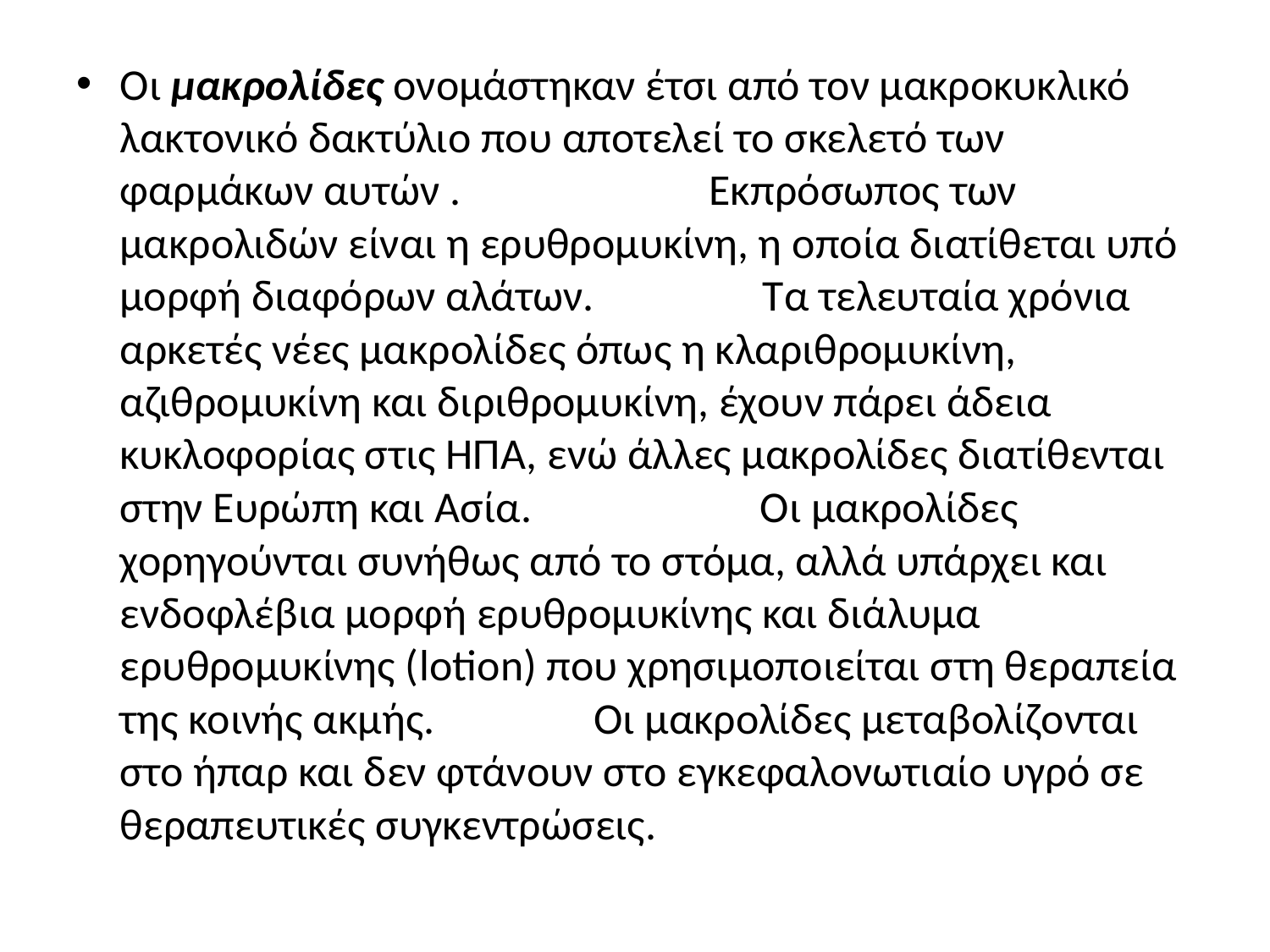

Οι μακρολίδες ονομάστηκαν έτσι από τον μακροκυκλικό λακτονικό δακτύλιο που αποτελεί το σκελετό των φαρμάκων αυτών .                         Εκπρόσωπος των μακρολιδών είναι η ερυθρομυκίνη, η οποία διατίθεται υπό μορφή διαφόρων αλάτων.                 Τα τελευταία χρόνια αρκετές νέες μακρολίδες όπως η κλαριθρομυκίνη, αζιθρομυκίνη και διριθρομυκίνη, έχουν πάρει άδεια κυκλοφορίας στις ΗΠΑ, ενώ άλλες μακρολίδες διατίθενται στην Ευρώπη και Ασία.                       Οι μακρολίδες χορηγούνται συνήθως από το στόμα, αλλά υπάρχει και ενδοφλέβια μορφή ερυθρομυκίνης και διάλυμα ερυθρομυκίνης (lotion) που χρησιμοποιείται στη θεραπεία της κοινής ακμής.                Οι μακρολίδες μεταβολίζονται στο ήπαρ και δεν φτάνουν στο εγκεφαλονωτιαίο υγρό σε θεραπευτικές συγκεντρώσεις.